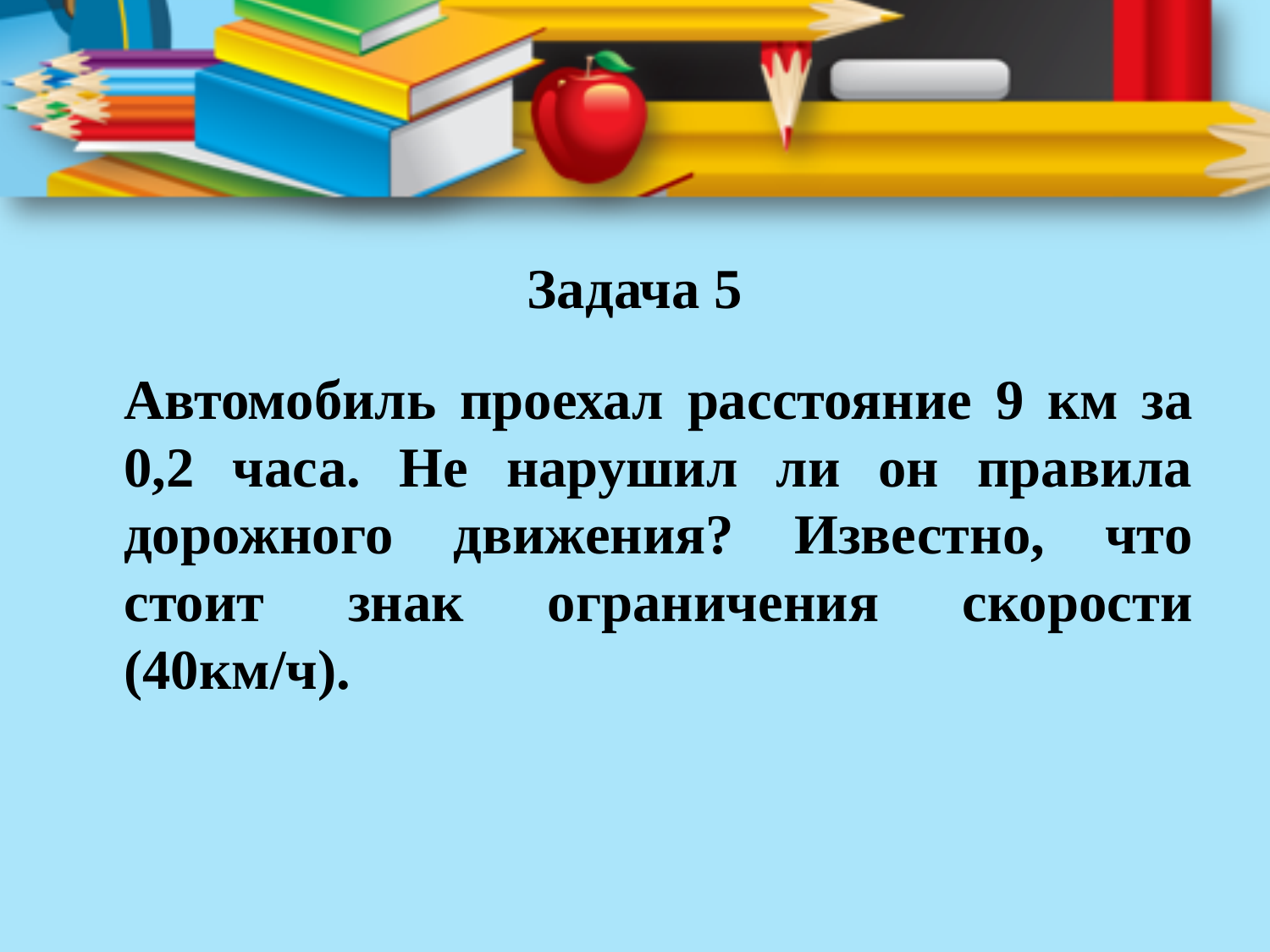

# Задача 5
	Автомобиль проехал расстояние 9 км за 0,2 часа. Не нарушил ли он правила дорожного движения? Известно, что стоит знак ограничения скорости (40км/ч).